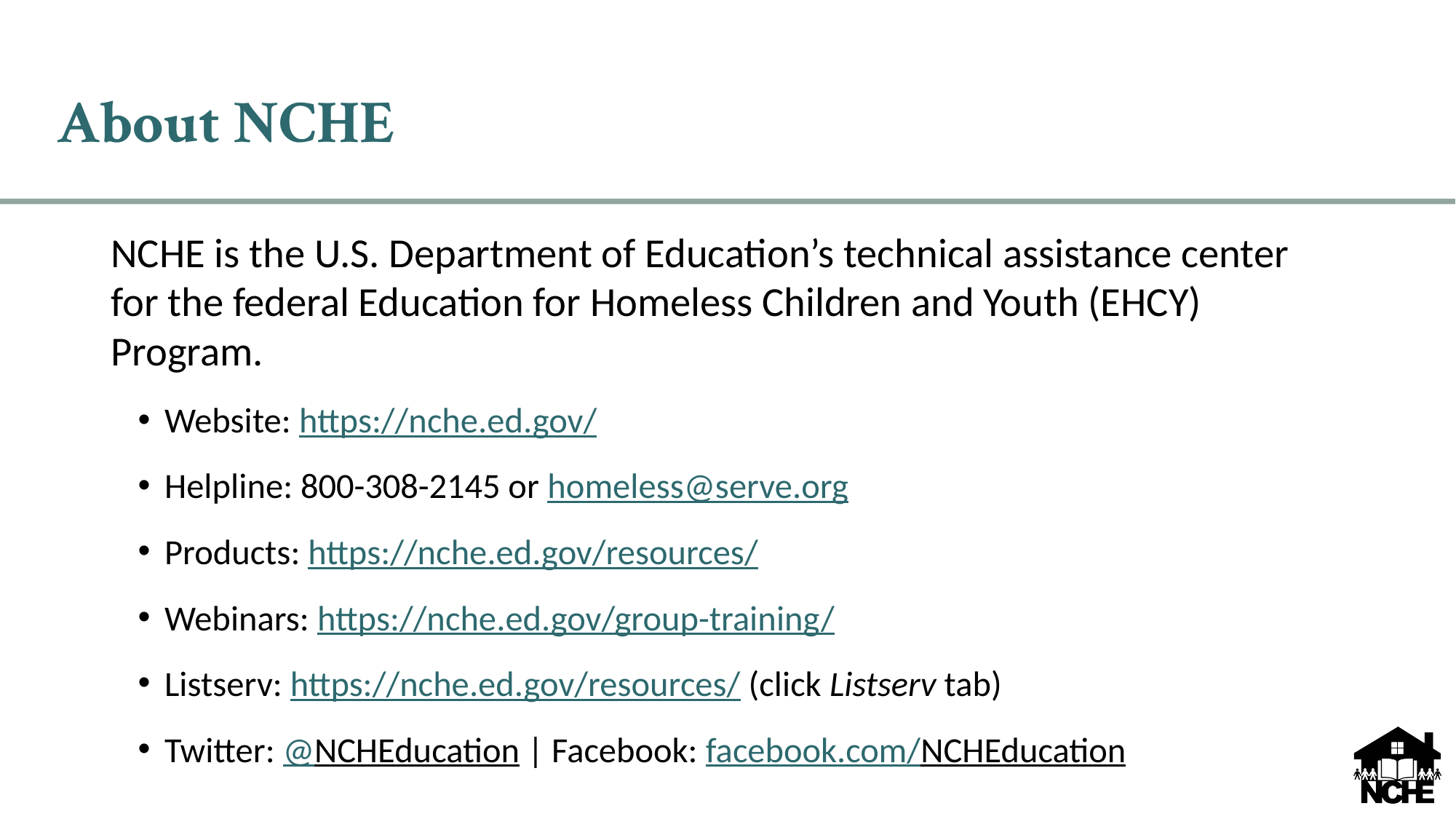

# About NCHE
NCHE is the U.S. Department of Education’s technical assistance center for the federal Education for Homeless Children and Youth (EHCY) Program.
Website: https://nche.ed.gov/
Helpline: 800-308-2145 or homeless@serve.org
Products: https://nche.ed.gov/resources/
Webinars: https://nche.ed.gov/group-training/
Listserv: https://nche.ed.gov/resources/ (click Listserv tab)
Twitter: @NCHEducation | Facebook: facebook.com/NCHEducation